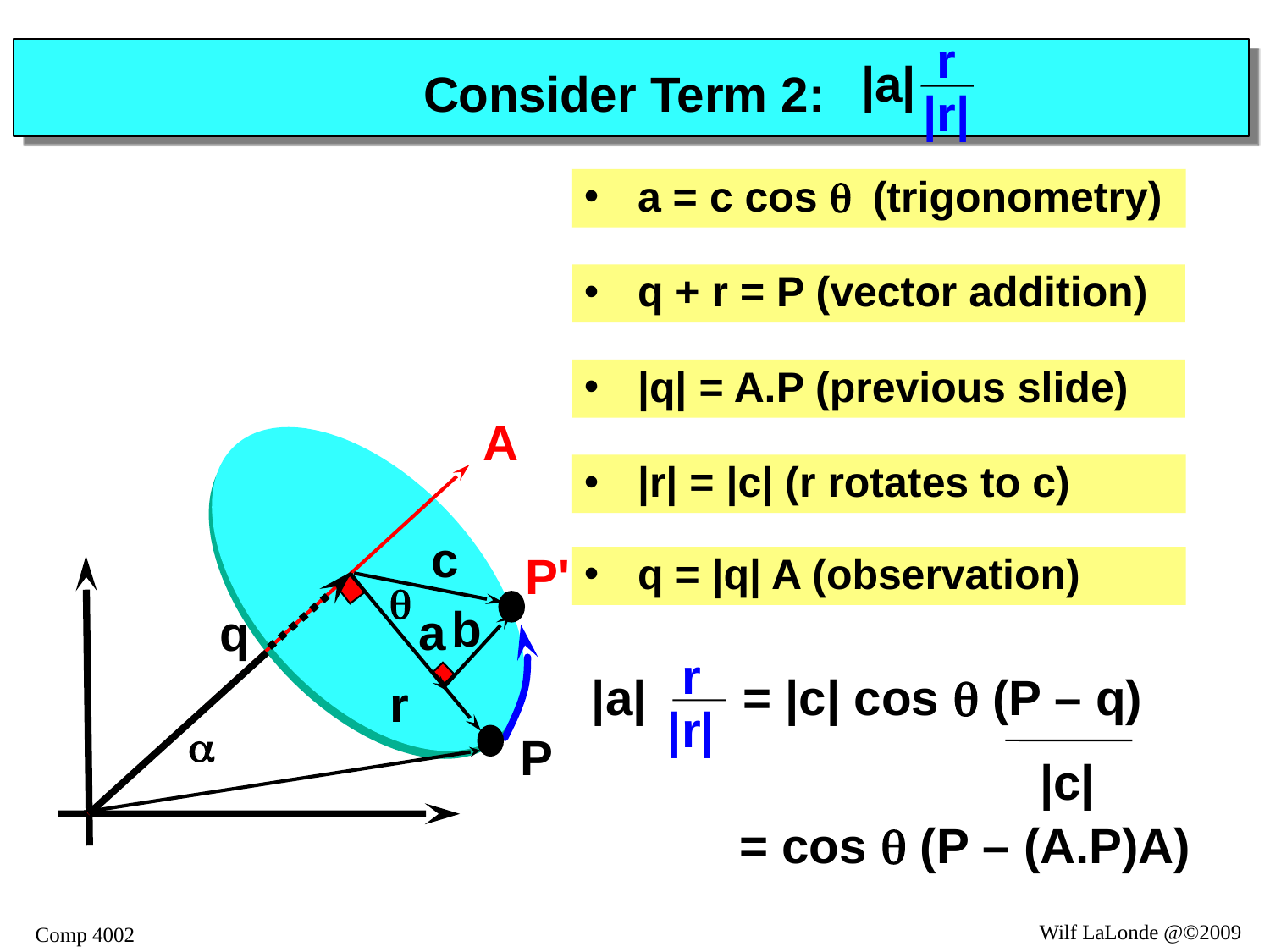

r
|r|
# Consider Term 2:
|a|

  a = c cos θ (trigonometry)
  q + r = P (vector addition)
  |q| = A.P (previous slide)

A
  |r| = |c| (r rotates to c)

c
P'
  q = |q| A (observation)

θ

b
a
q

r
|r|

|a|       = |c| cos θ (P – q)
r

α

P

|c|

= cos θ (P – (A.P)A)